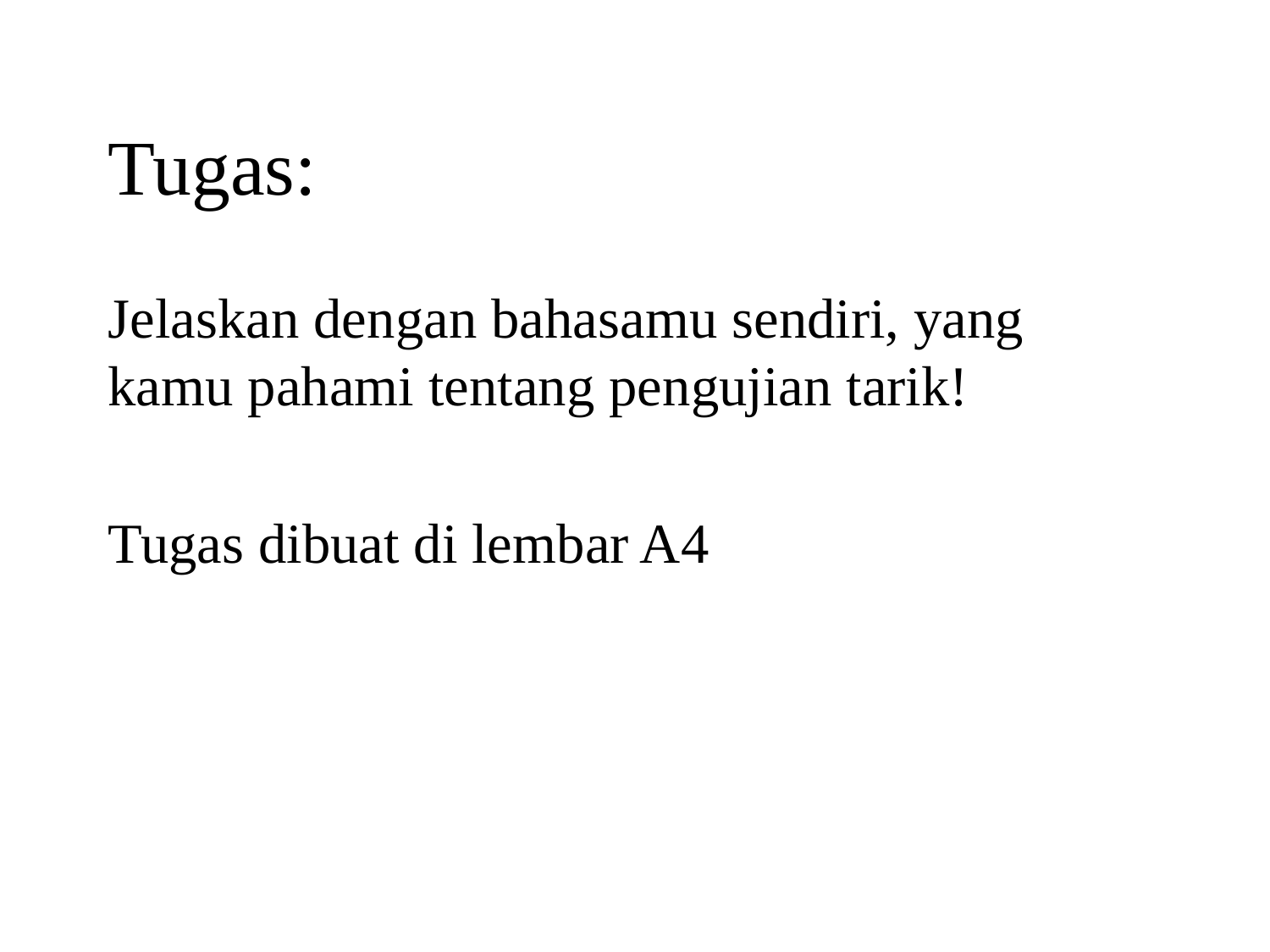

# Tugas:
Jelaskan dengan bahasamu sendiri, yang kamu pahami tentang pengujian tarik!

Tugas dibuat di lembar A4